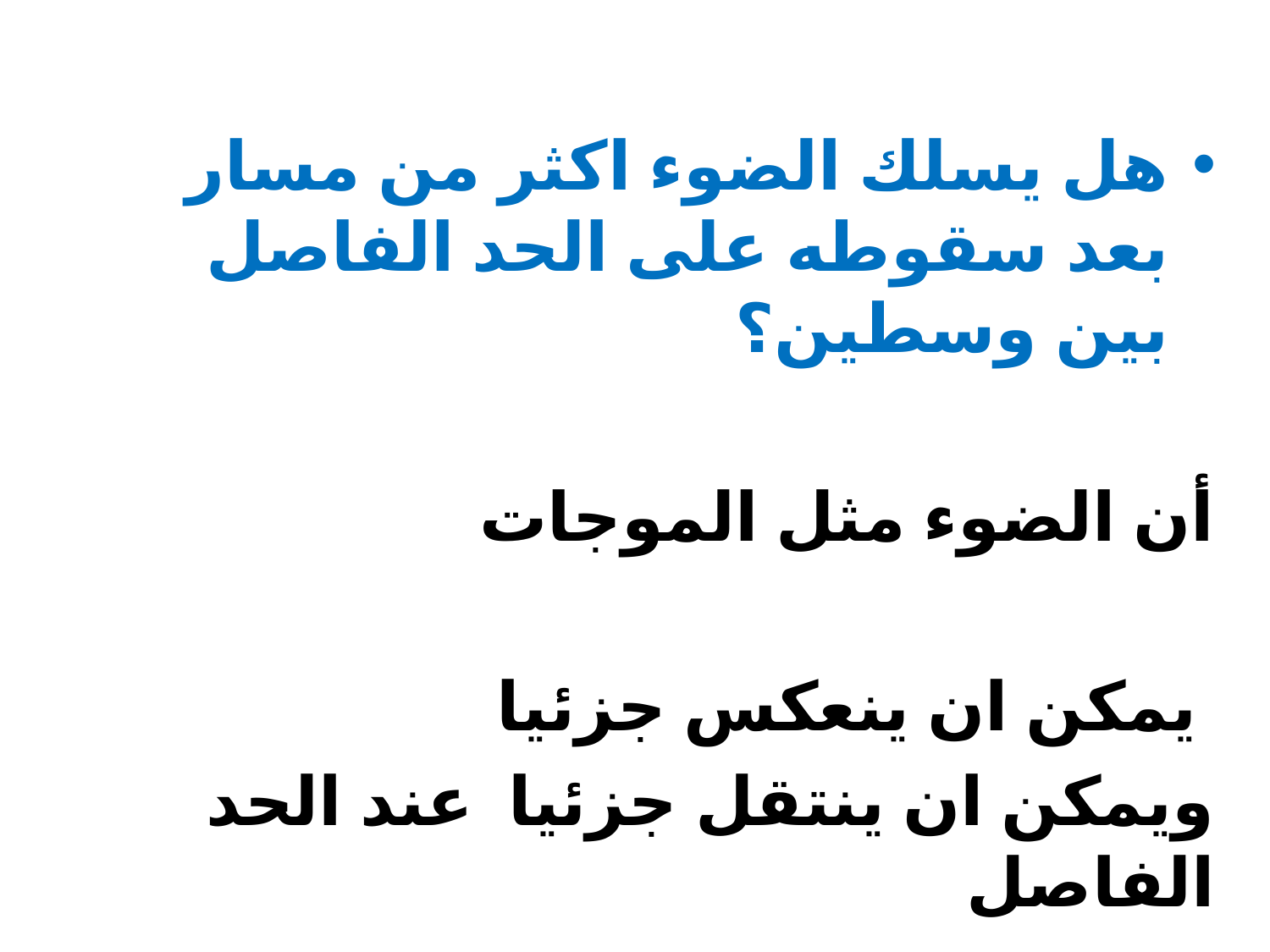

هل يسلك الضوء اكثر من مسار بعد سقوطه على الحد الفاصل بين وسطين؟

أن الضوء مثل الموجات

 يمكن ان ينعكس جزئيا
ويمكن ان ينتقل جزئيا  عند الحد الفاصل